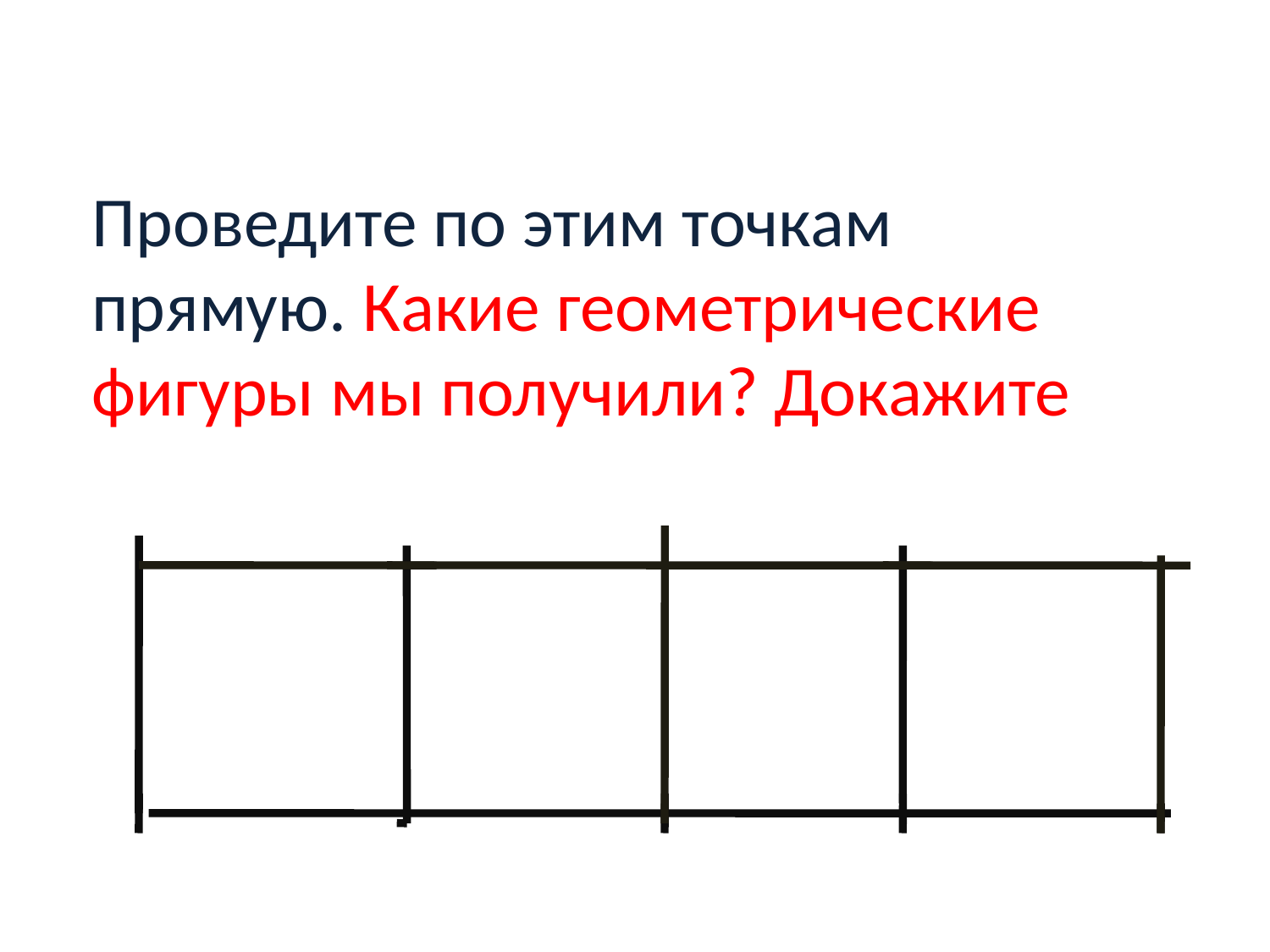

Проведите по этим точкам прямую. Какие геометрические фигуры мы получили? Докажите
#